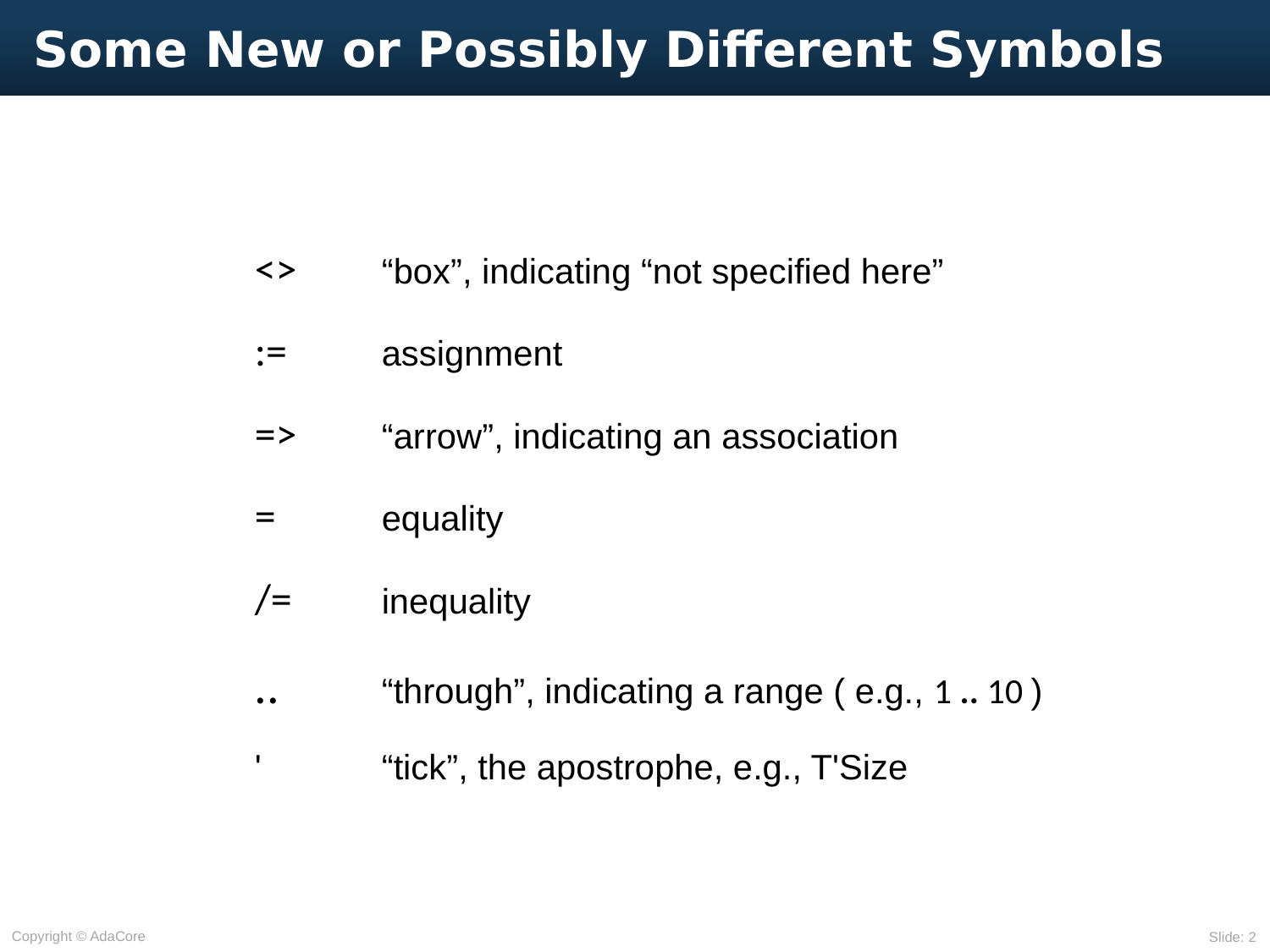

# Some New or Possibly Different Symbols
<>	“box”, indicating “not specified here”
:=	assignment
=>	“arrow”, indicating an association
=	equality
/=	inequality
..	“through”, indicating a range ( e.g., 1 .. 10 )
'	“tick”, the apostrophe, e.g., T'Size